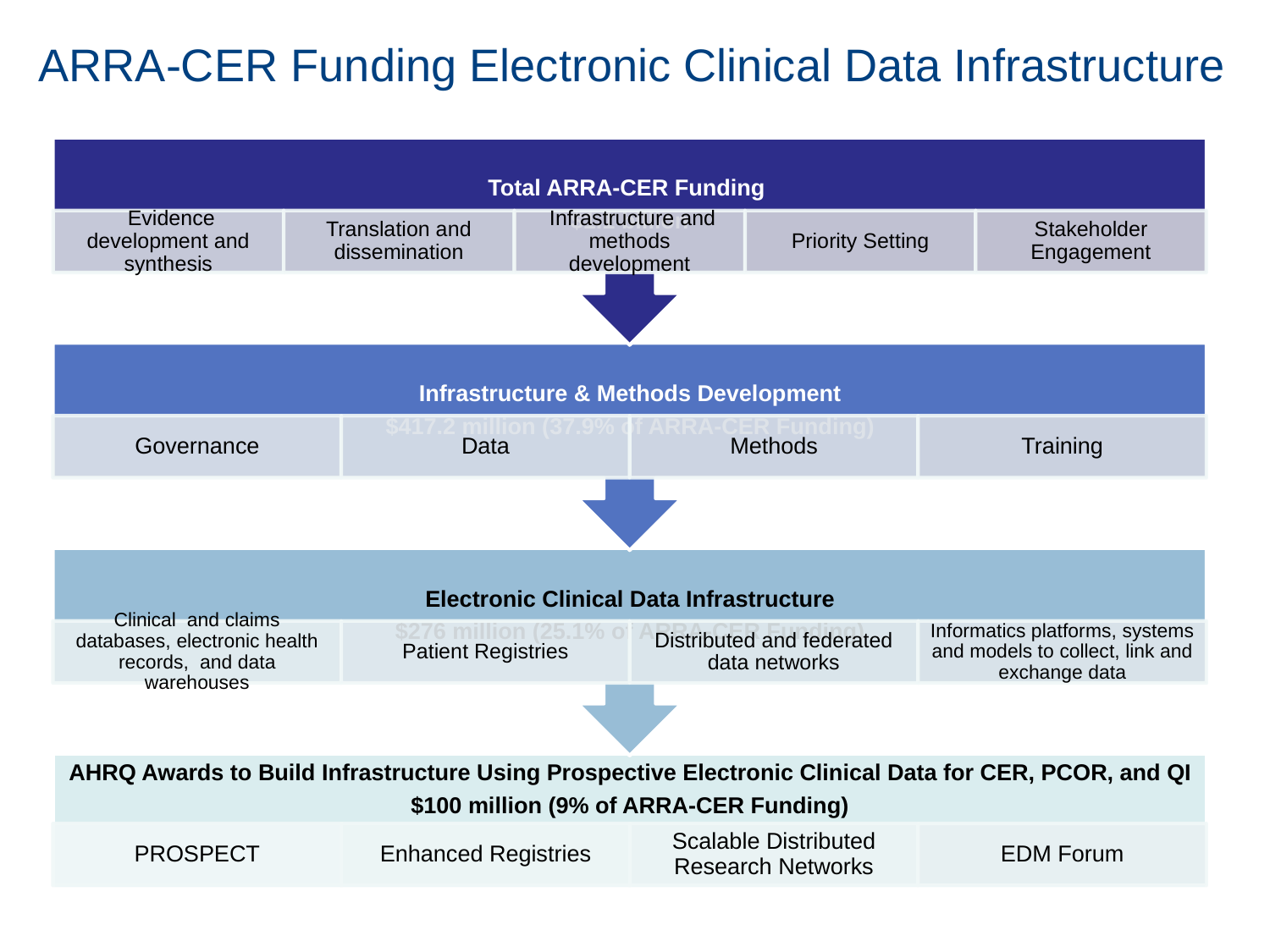

# ARRA-CER Funding Electronic Clinical Data Infrastructure
AHRQ Awards to Build Infrastructure Using Prospective Electronic Clinical Data for CER, PCOR, and QI
$100 million (9% of ARRA-CER Funding)
PROSPECT
Enhanced Registries
Scalable Distributed Research Networks
EDM Forum
Electronic Clinical Data Infrastructure
$276 million (25.1% of ARRA-CER Funding)
Clinical  and claims databases, electronic health records,  and data warehouses
Patient Registries
Distributed and federated data networks
Informatics platforms, systems and models to collect, link and exchange data
Infrastructure & Methods Development
$417.2 million (37.9% of ARRA-CER Funding)
Governance
Data
Methods
Training
Total ARRA-CER Funding
$1.1 billion
 Evidence development and synthesis
Translation and dissemination
 Infrastructure and methods development
Priority Setting
Stakeholder Engagement